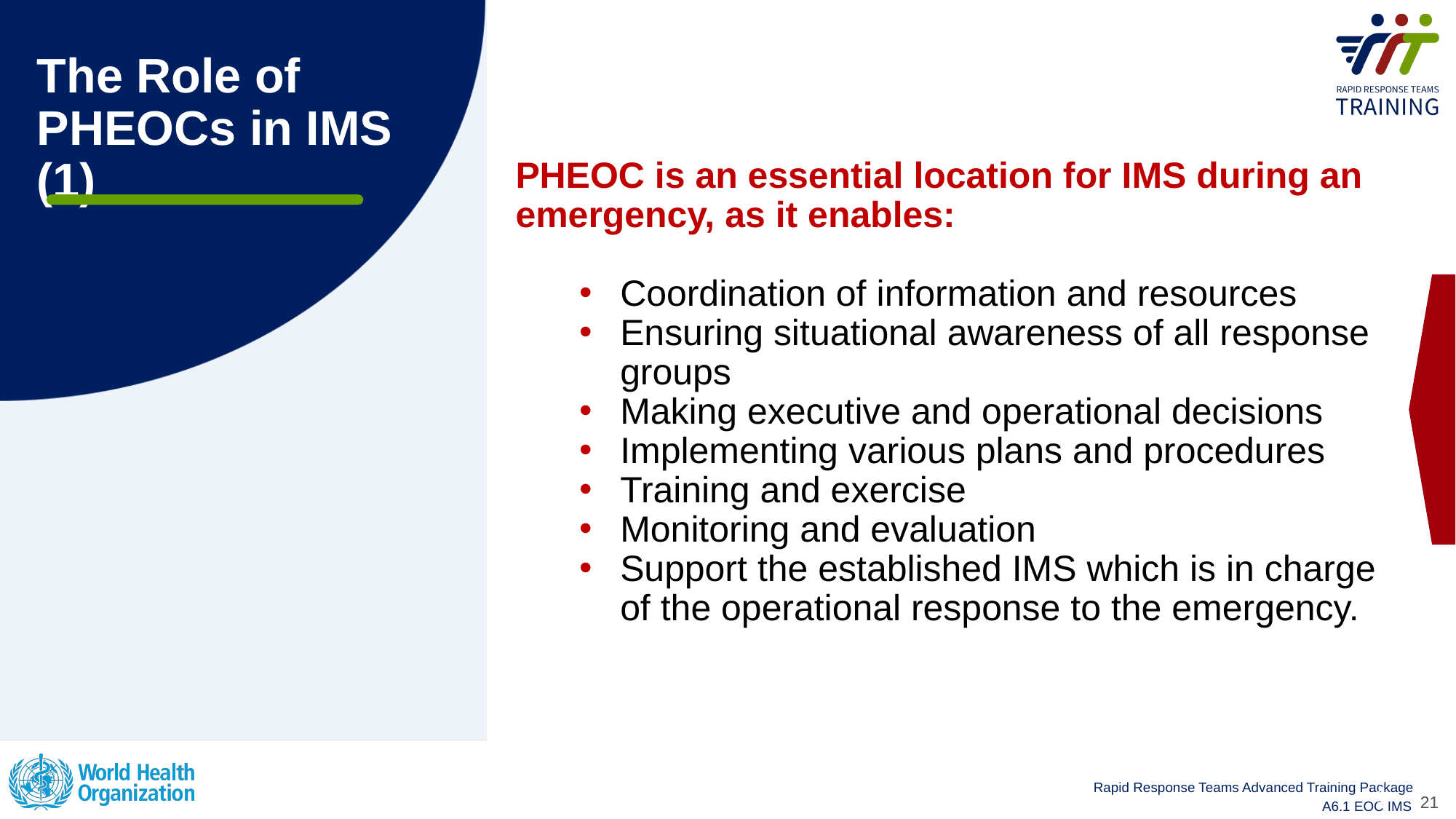

# The Role of PHEOCs in IMS (1)
PHEOC is an essential location for IMS during an emergency, as it enables:

Coordination of information and resources
Ensuring situational awareness of all response groups
Making executive and operational decisions
Implementing various plans and procedures
Training and exercise
Monitoring and evaluation
Support the established IMS which is in charge of the operational response to the emergency.

21